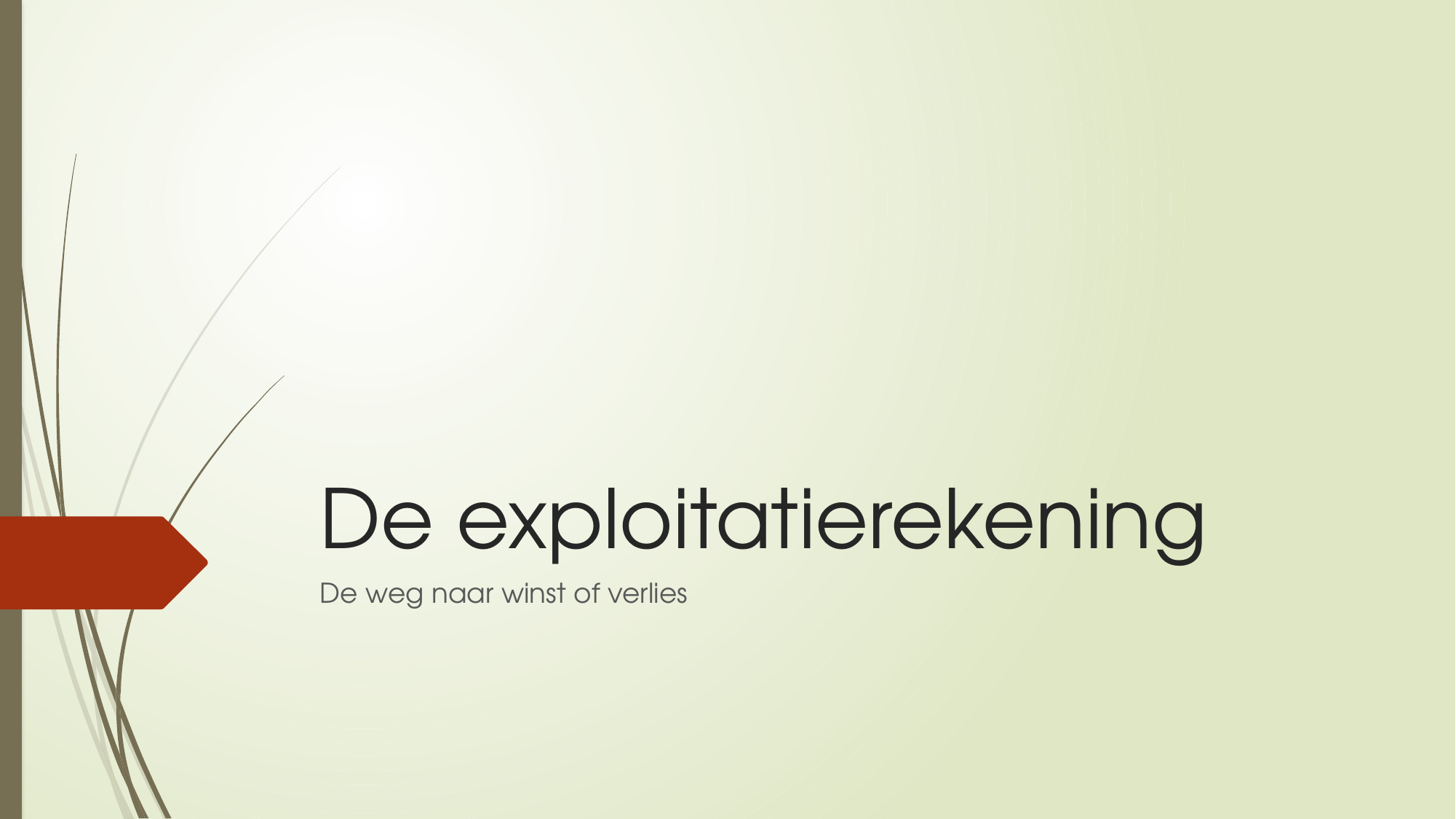

# De exploitatierekening
De weg naar winst of verlies